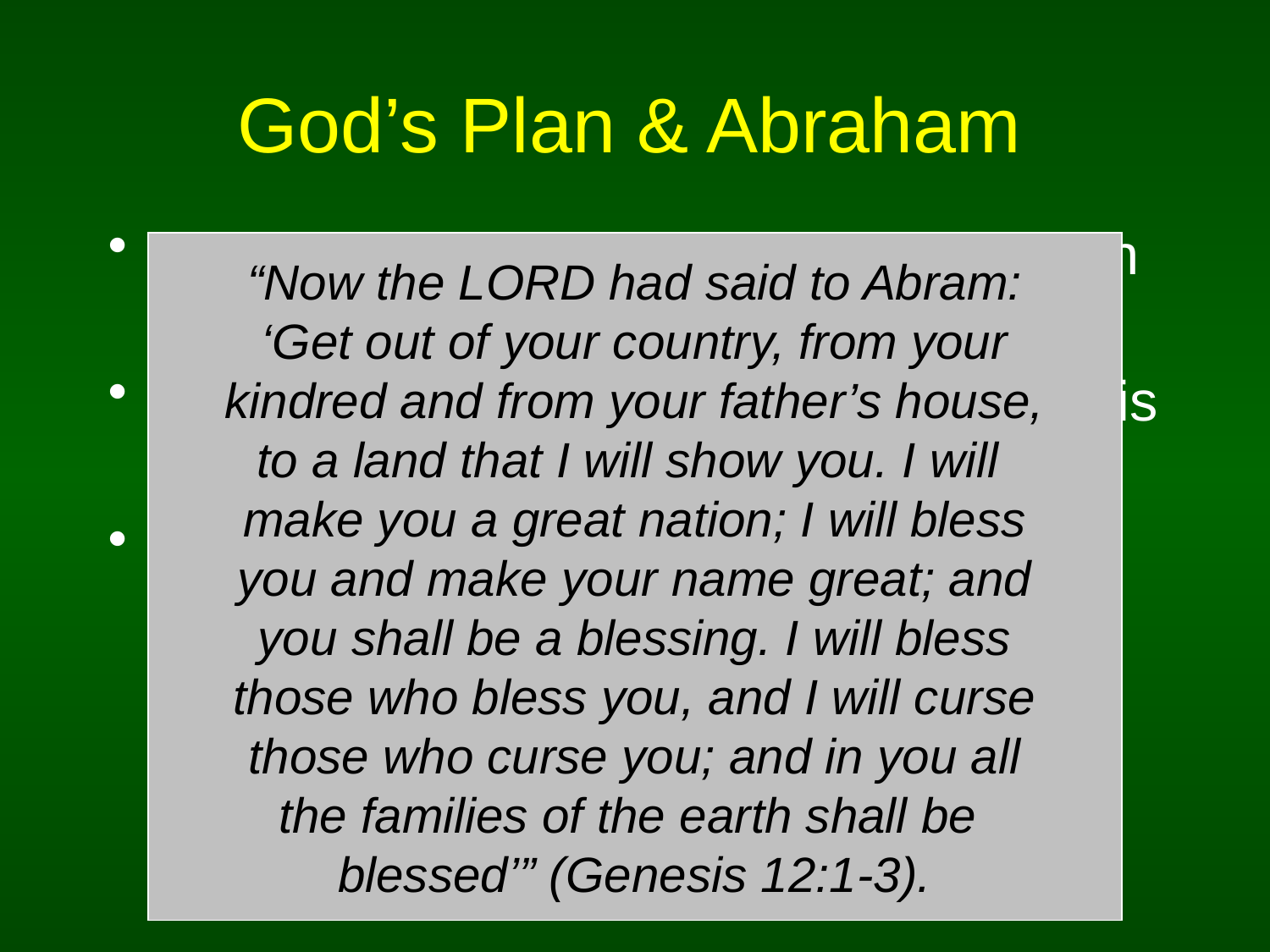

# God’s Plan & Abraham
Abraham (Abram) was a righteous man (Genesis 18:19).
God would use Abraham to carry out his plan to save mankind from sin.
God made three promises to Abraham (Genesis 12:1-3).
“Now the LORD had said to Abram:
‘Get out of your country, from your
kindred and from your father’s house,
to a land that I will show you. I will
make you a great nation; I will bless
you and make your name great; and
you shall be a blessing. I will bless
those who bless you, and I will curse
those who curse you; and in you all
the families of the earth shall be
blessed’” (Genesis 12:1-3).